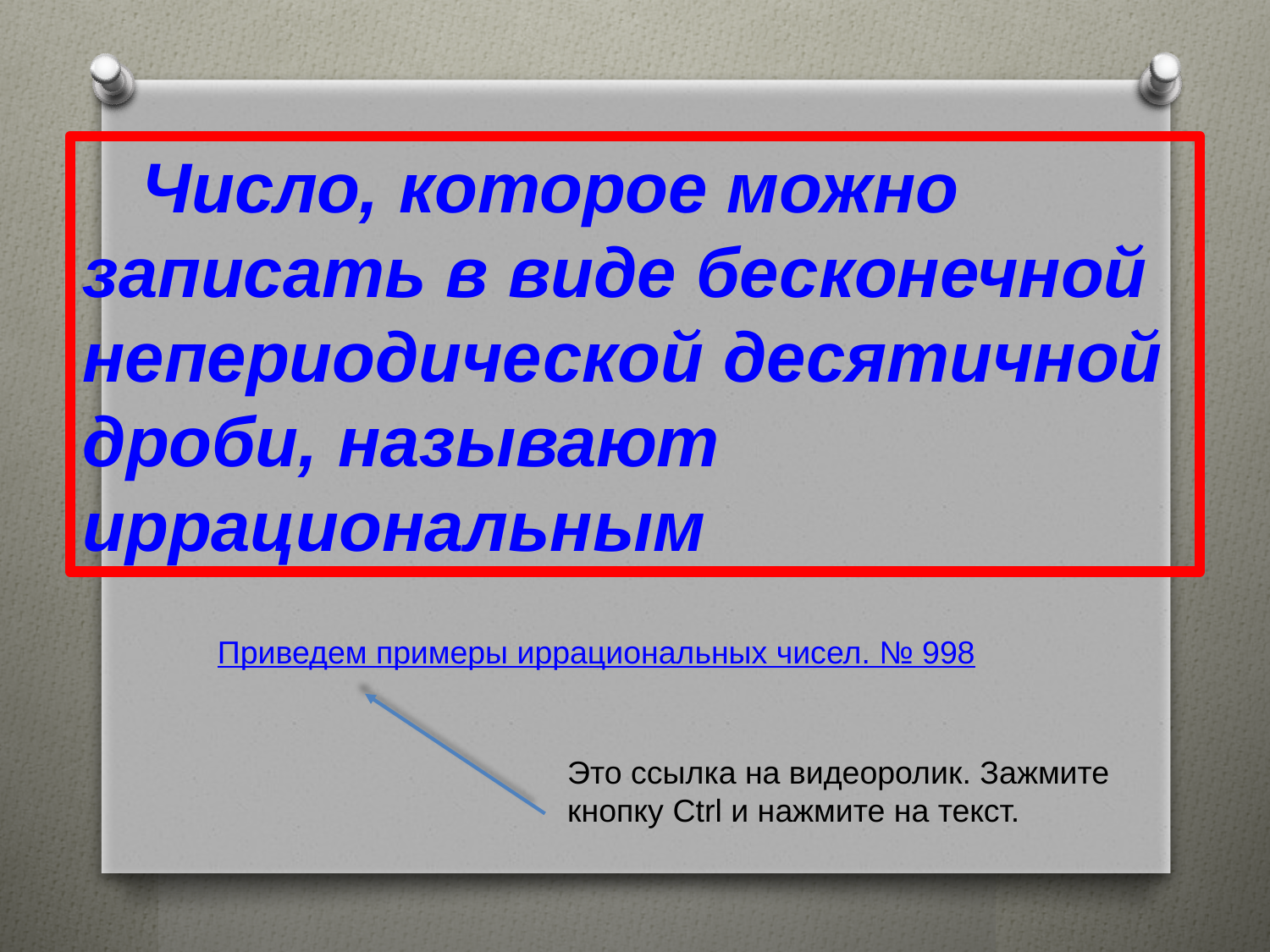

Число, которое можно записать в виде бесконечной непериодической десятичной дроби, называют иррациональным
Приведем примеры иррациональных чисел. № 998
Это ссылка на видеоролик. Зажмите кнопку Ctrl и нажмите на текст.